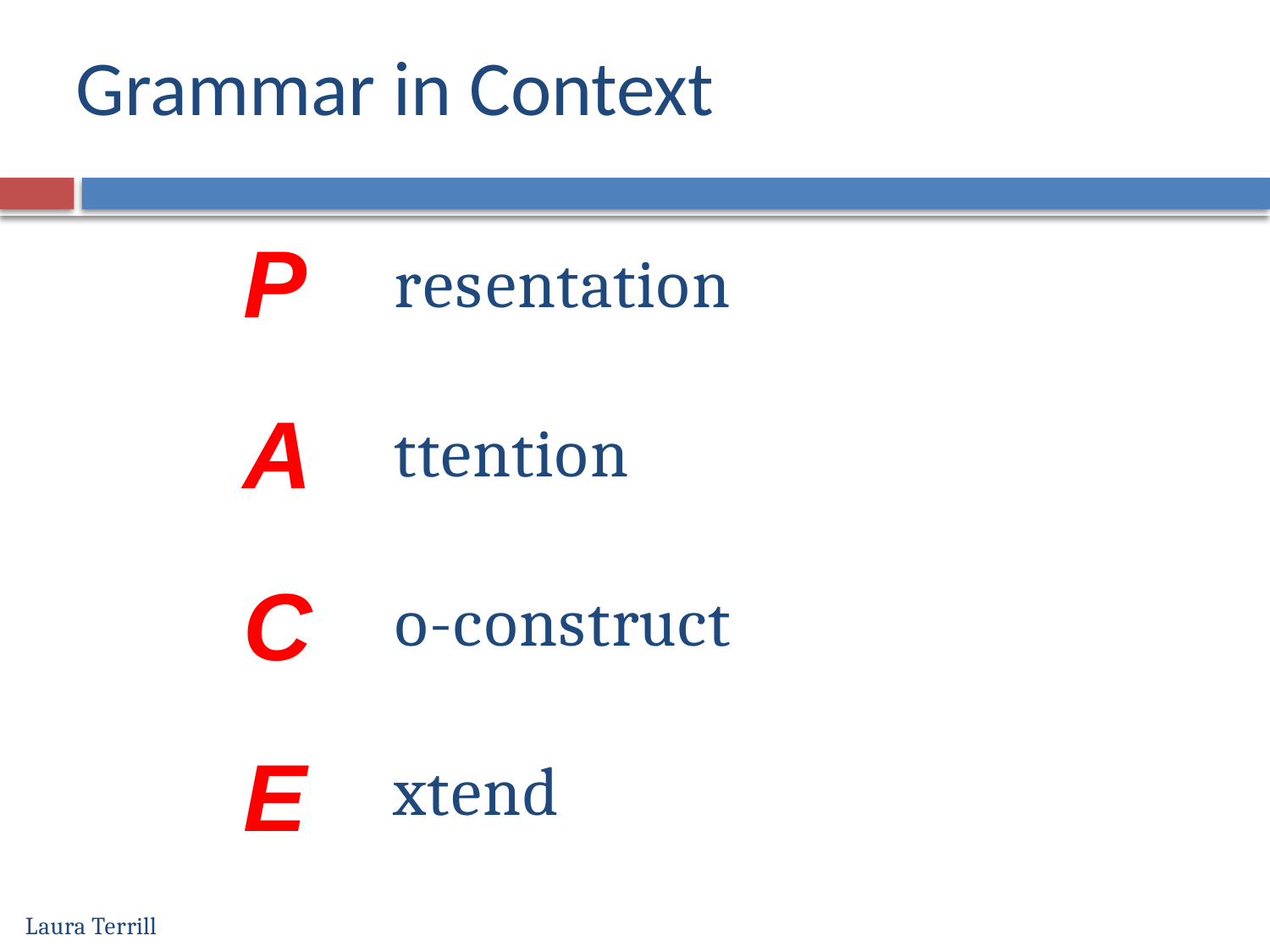

# Grammar in Context
P
A
C
E
resentation
ttention
o-construct
xtend
Laura Terrill